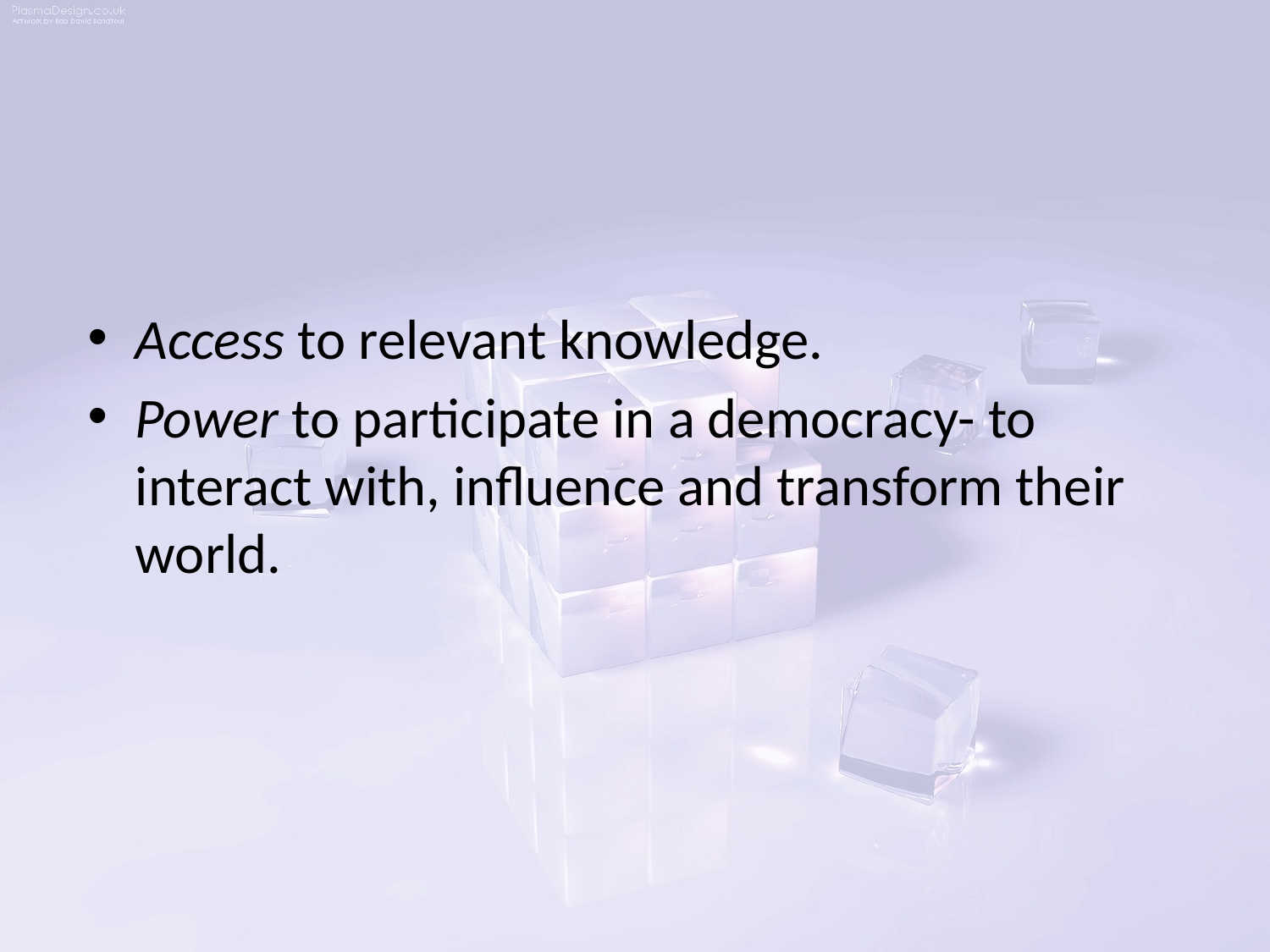

Access to relevant knowledge.
Power to participate in a democracy- to interact with, influence and transform their world.